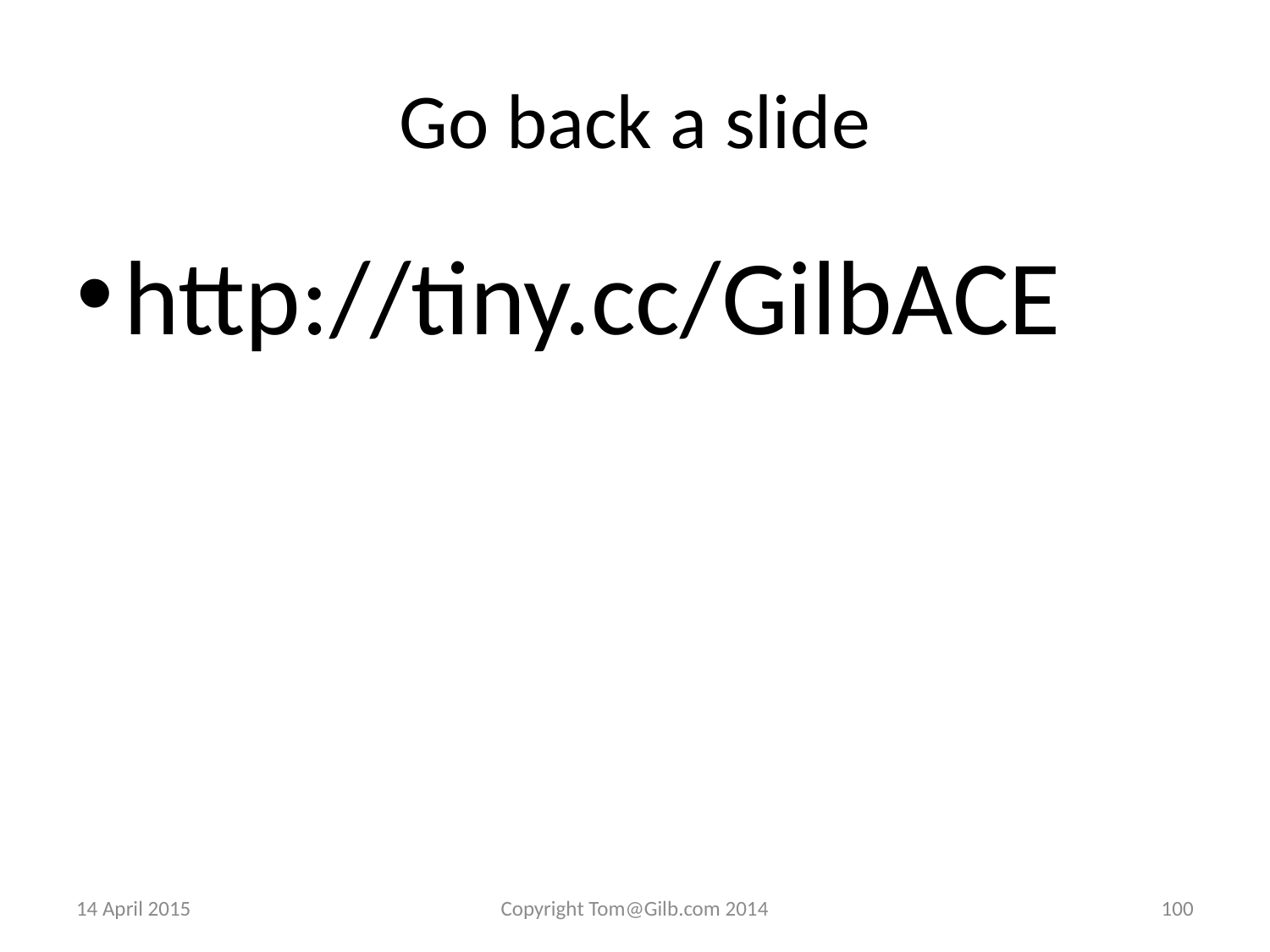

# Go back a slide
http://tiny.cc/GilbACE
14 April 2015
Copyright Tom@Gilb.com 2014
100